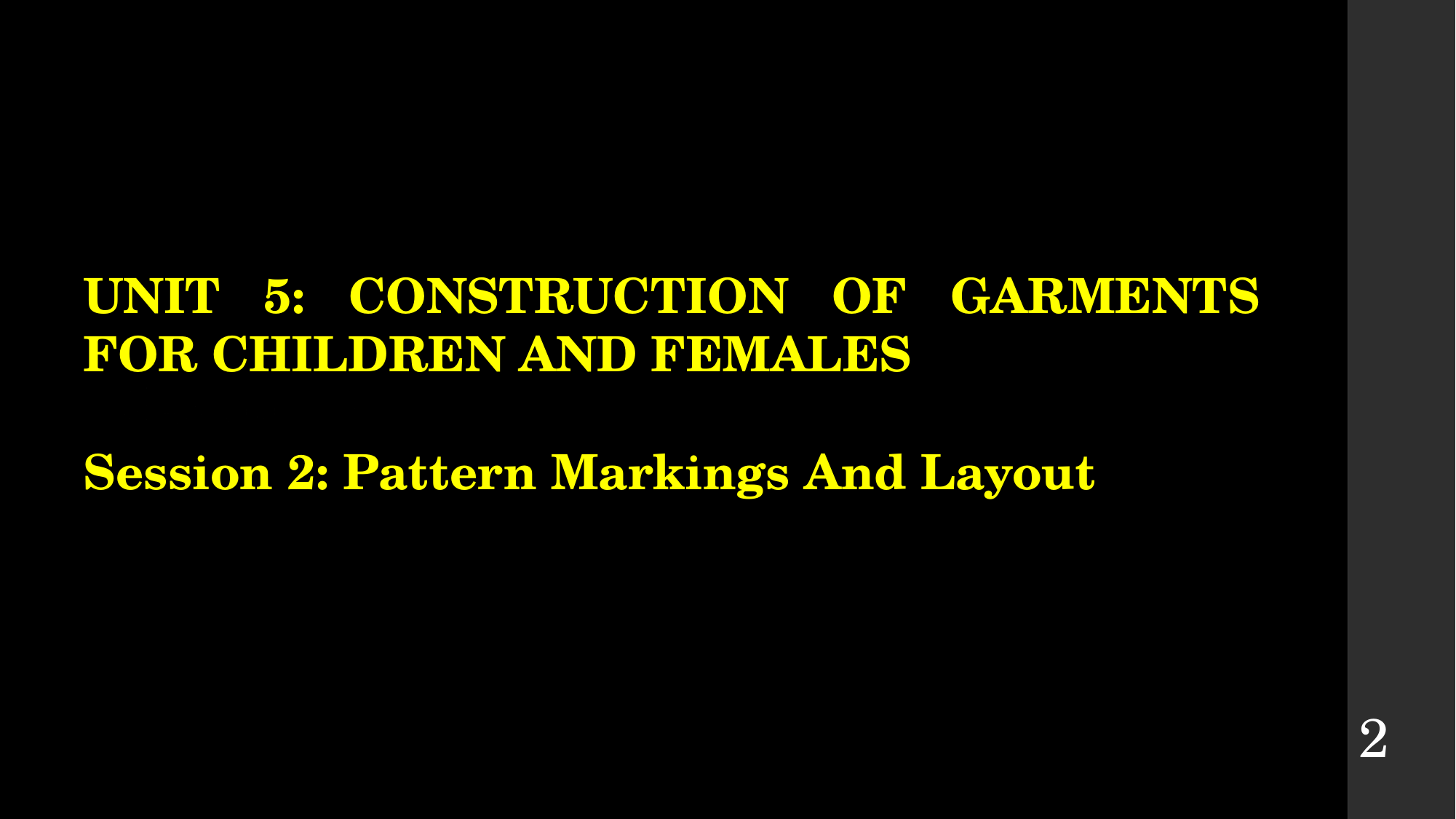

UNIT 5: CONSTRUCTION OF GARMENTS FOR CHILDREN AND FEMALES

Session 2: Pattern Markings And Layout
2